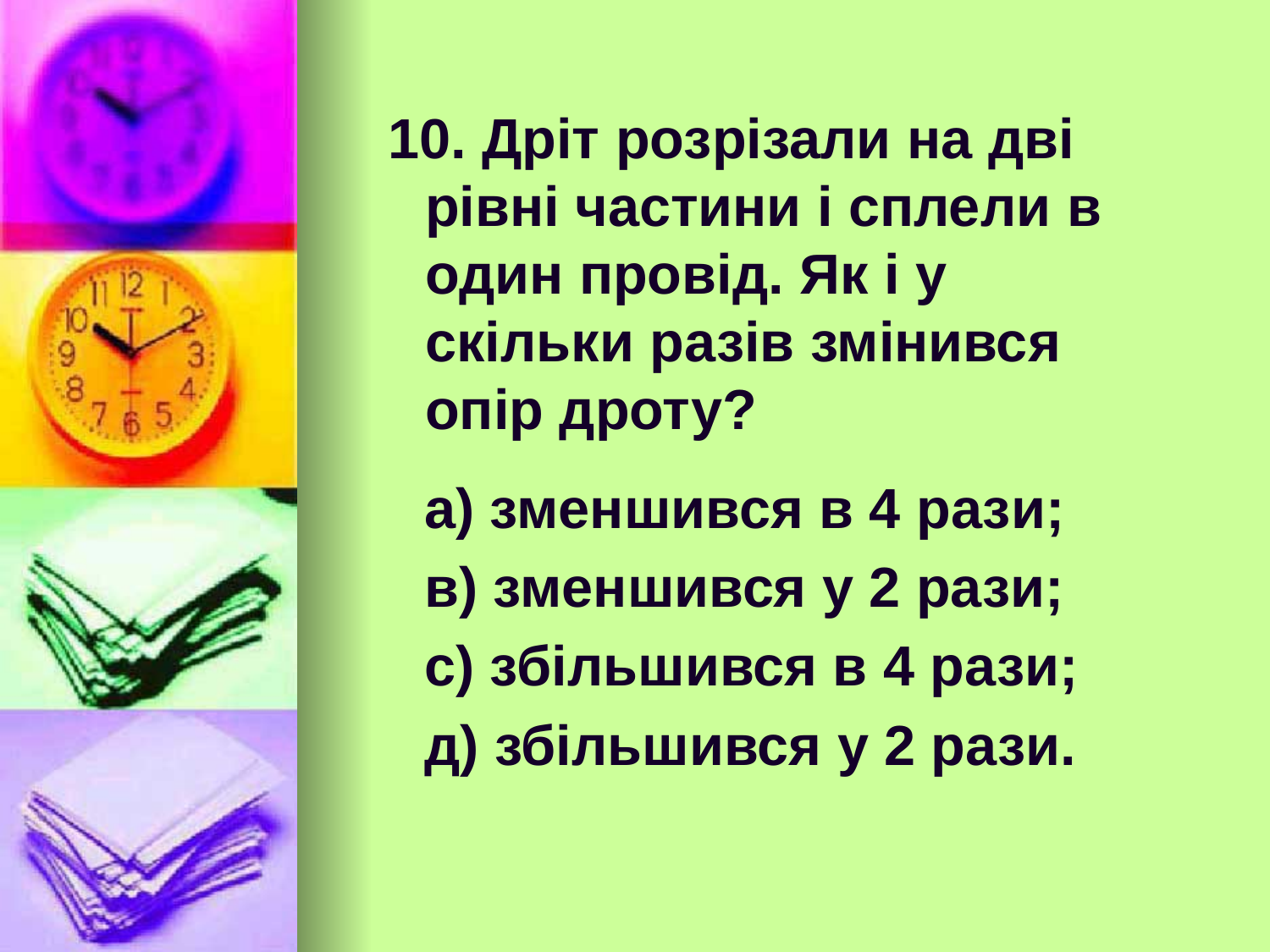

10. Дріт розрізали на дві рівні частини і сплели в один провід. Як і у скільки разів змінився опір дроту?

   а) зменшився в 4 рази;
   в) зменшився у 2 рази;
   с) збільшився в 4 рази;
   д) збільшився у 2 рази.
#